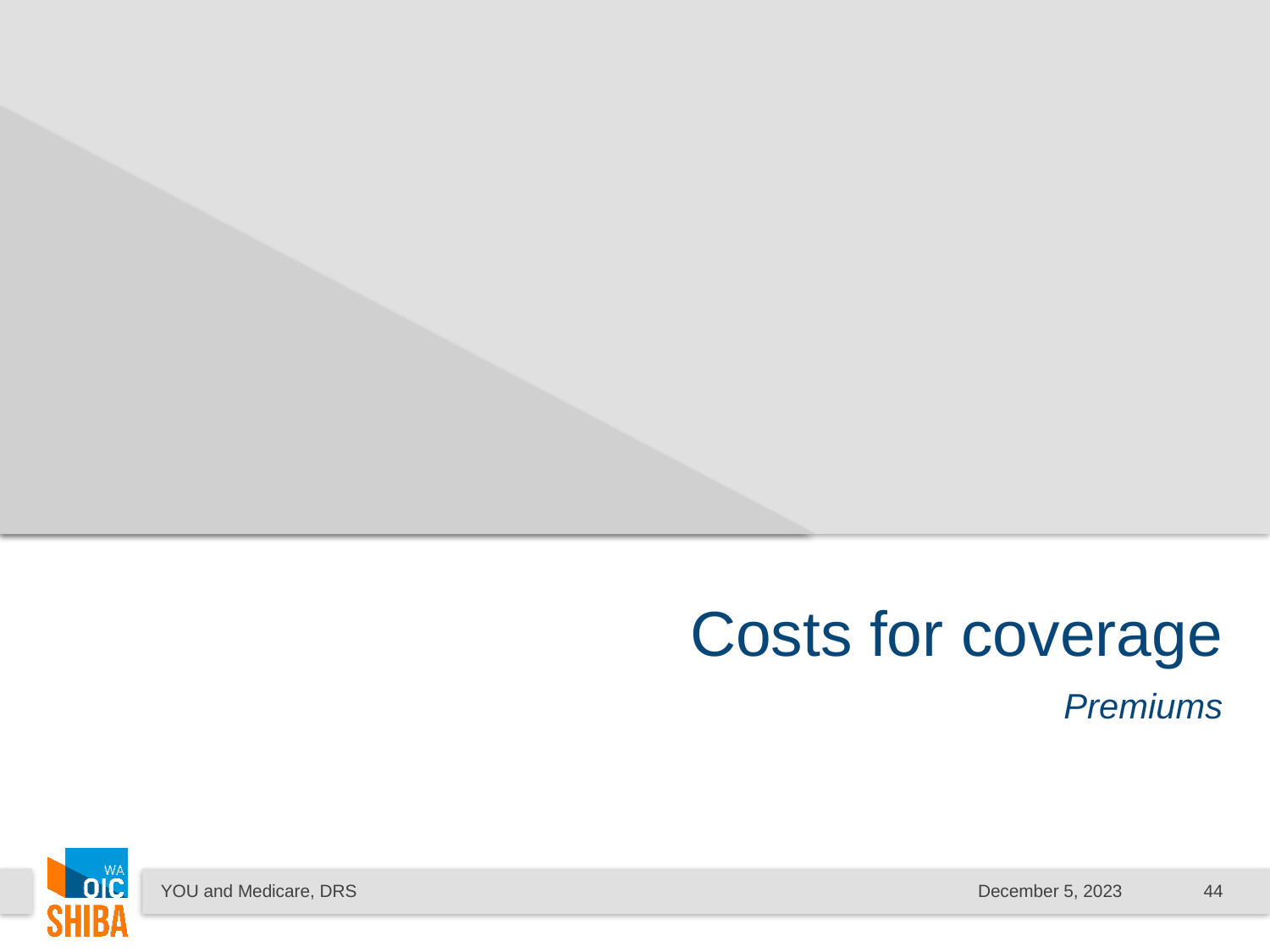

# Costs for coverage
Premiums
YOU and Medicare, DRS
December 5, 2023
44